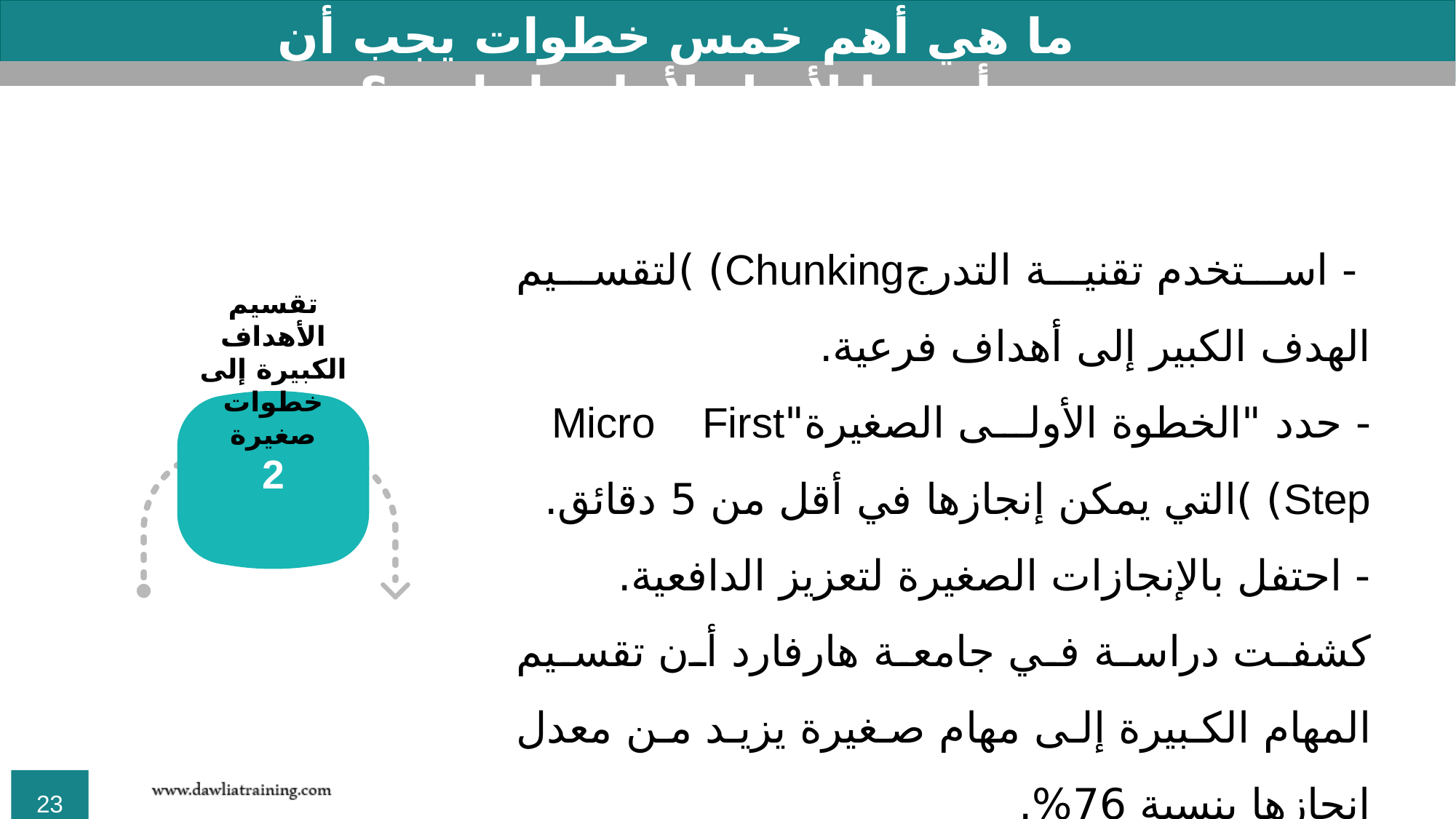

ما هي أهم خمس خطوات يجب أن أتبعها لأصل لأعلى إنتاجية؟
 - استخدم تقنية التدرجChunking) )لتقسيم الهدف الكبير إلى أهداف فرعية.
- حدد "الخطوة الأولى الصغيرة"Micro First Step) )التي يمكن إنجازها في أقل من 5 دقائق.
- احتفل بالإنجازات الصغيرة لتعزيز الدافعية.
كشفت دراسة في جامعة هارفارد أن تقسيم المهام الكبيرة إلى مهام صغيرة يزيد من معدل إنجازها بنسبة 76%.
تقسيم الأهداف الكبيرة إلى خطوات صغيرة
2